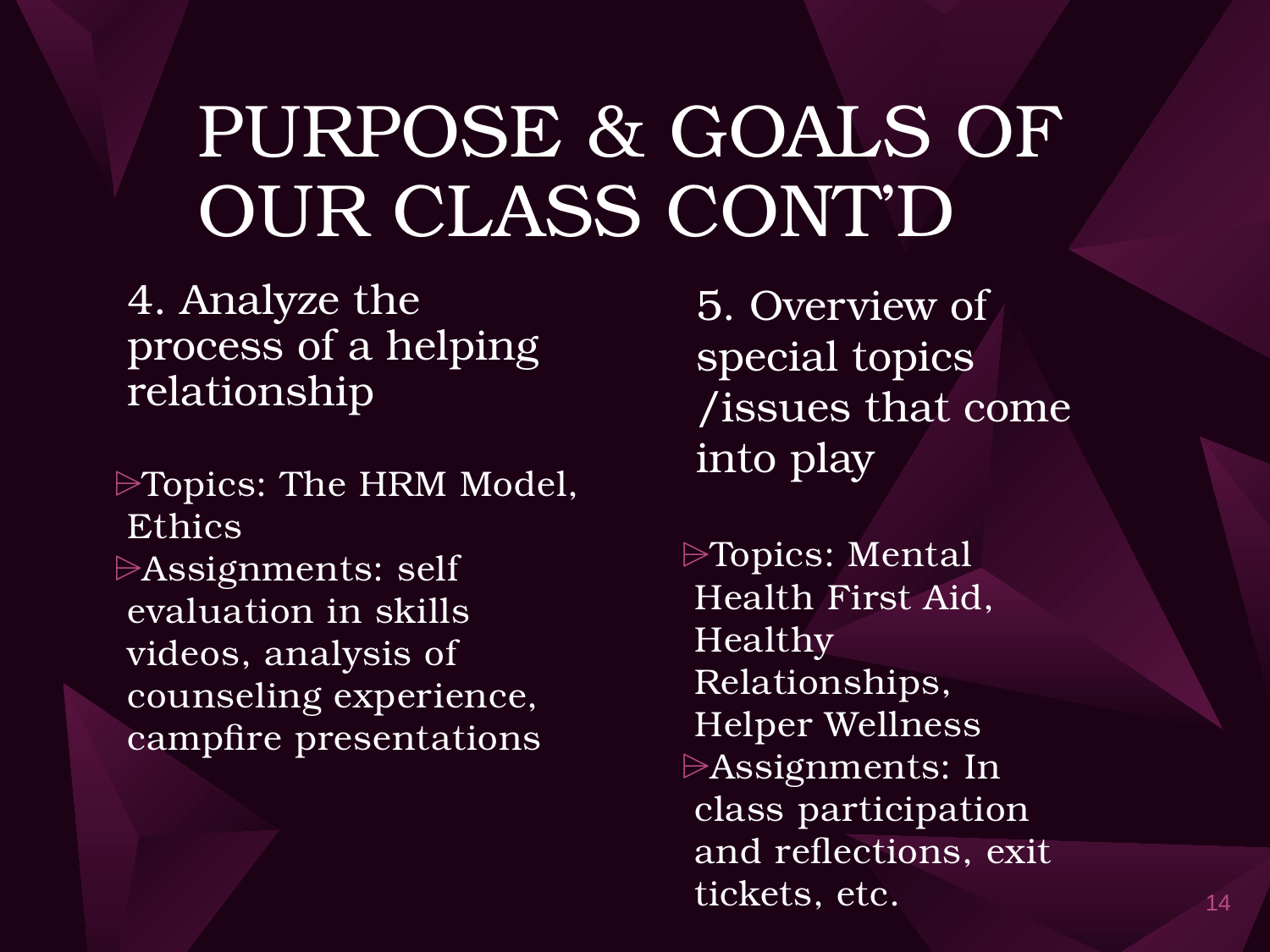

# Purpose & Goals of Our Class cont’d
4. Analyze the process of a helping relationship

Topics: The HRM Model, Ethics
Assignments: self evaluation in skills videos, analysis of counseling experience, campfire presentations

5. Overview of special topics /issues that come into play

Topics: Mental Health First Aid, Healthy Relationships, Helper Wellness
Assignments: In class participation and reflections, exit tickets, etc.

14